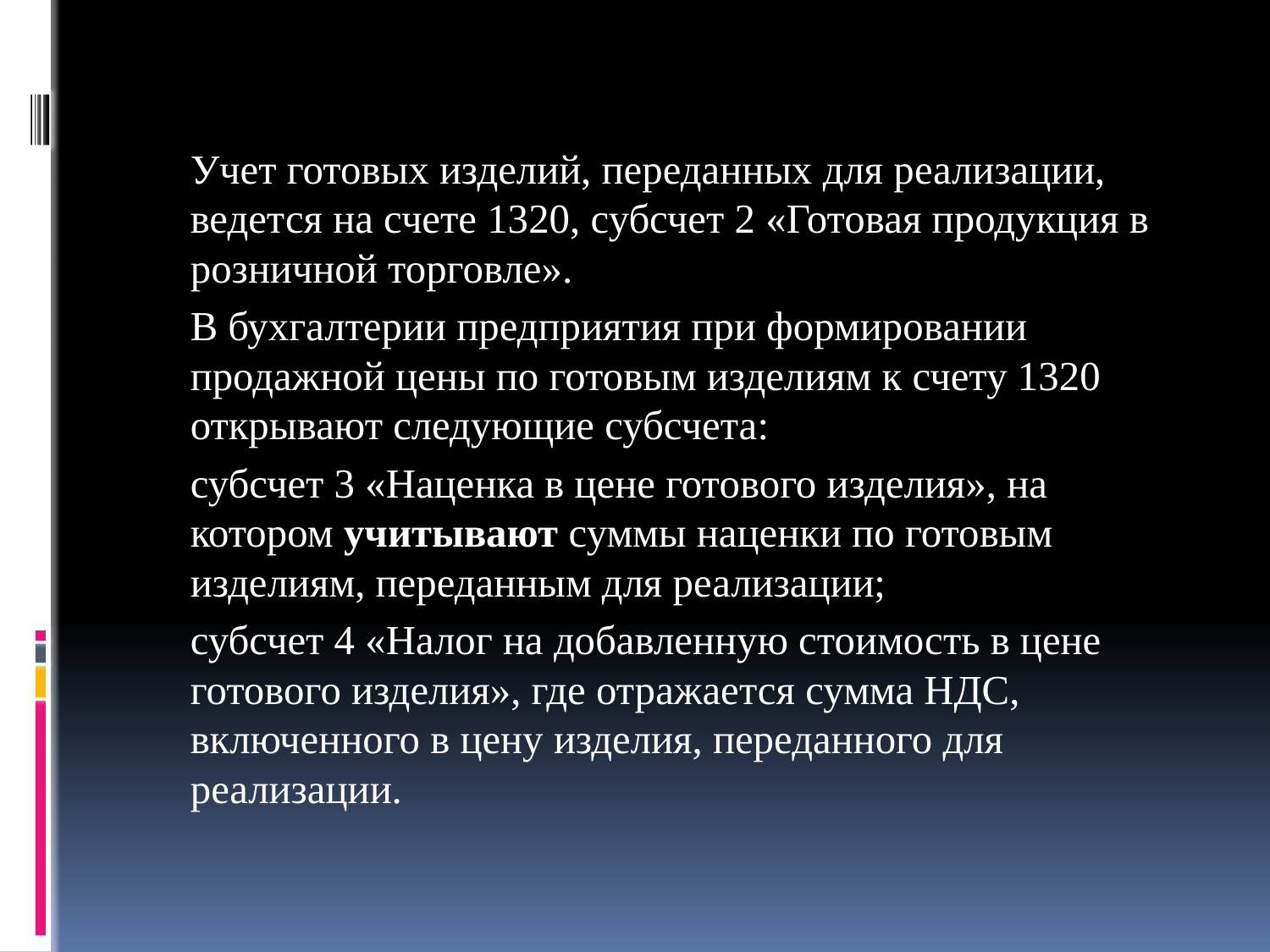

#
		Учет готовых изделий, переданных для реализации, ведется на счете 1320, субсчет 2 «Готовая продукция в розничной торговле».
		В бухгалтерии предприятия при формировании продажной цены по готовым изделиям к счету 1320 открывают следующие субсчета:
		субсчет 3 «Наценка в цене готового изделия», на котором учитывают суммы наценки по готовым изделиям, переданным для реализации;
		субсчет 4 «Налог на добавленную стоимость в цене готового изделия», где отражается сумма НДС, включенного в цену изделия, переданного для реализации.